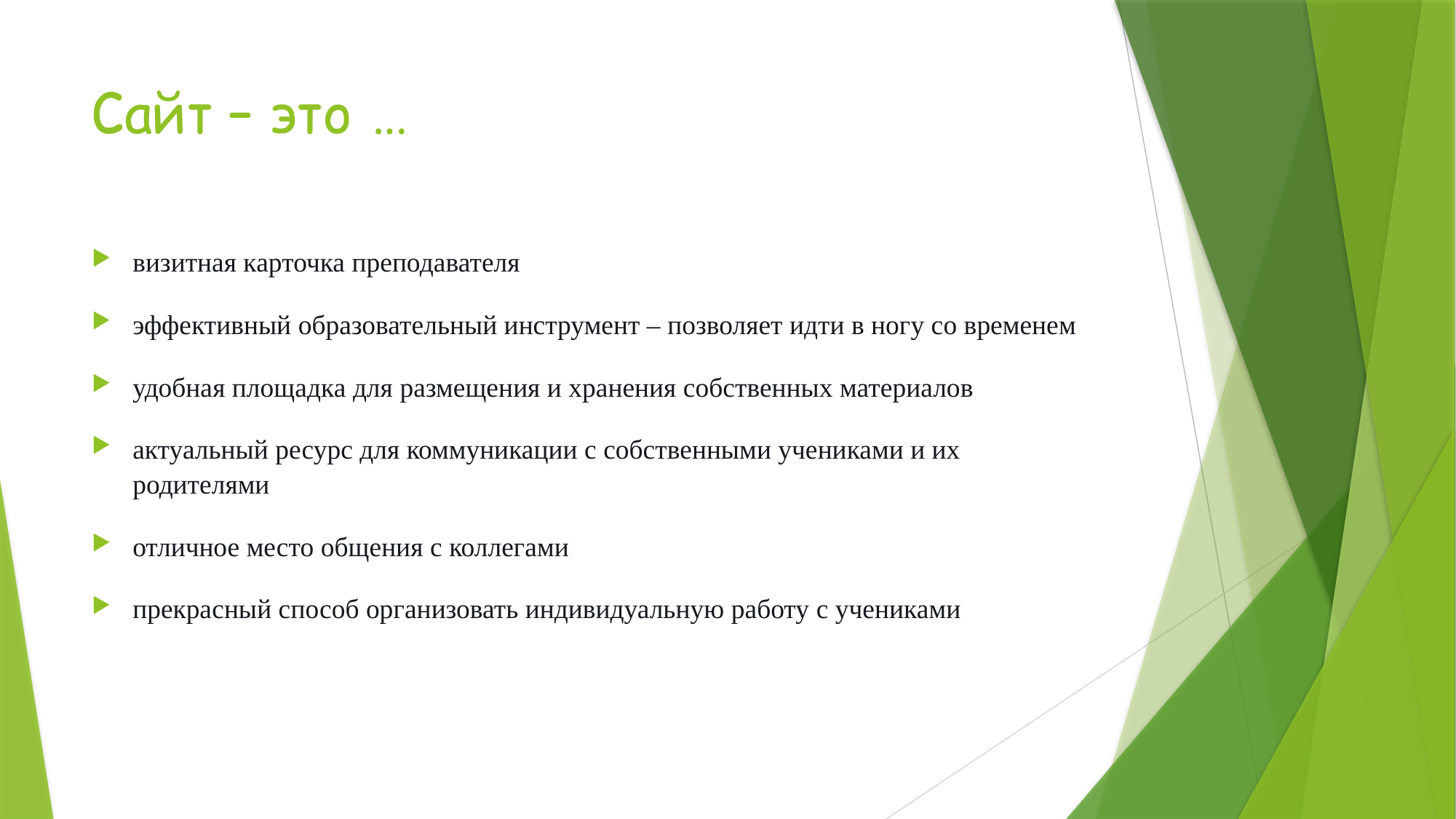

# Сайт – это …
визитная карточка преподавателя
эффективный образовательный инструмент – позволяет идти в ногу со временем
удобная площадка для размещения и хранения собственных материалов
актуальный ресурс для коммуникации с собственными учениками и их родителями
отличное место общения с коллегами
прекрасный способ организовать индивидуальную работу с учениками